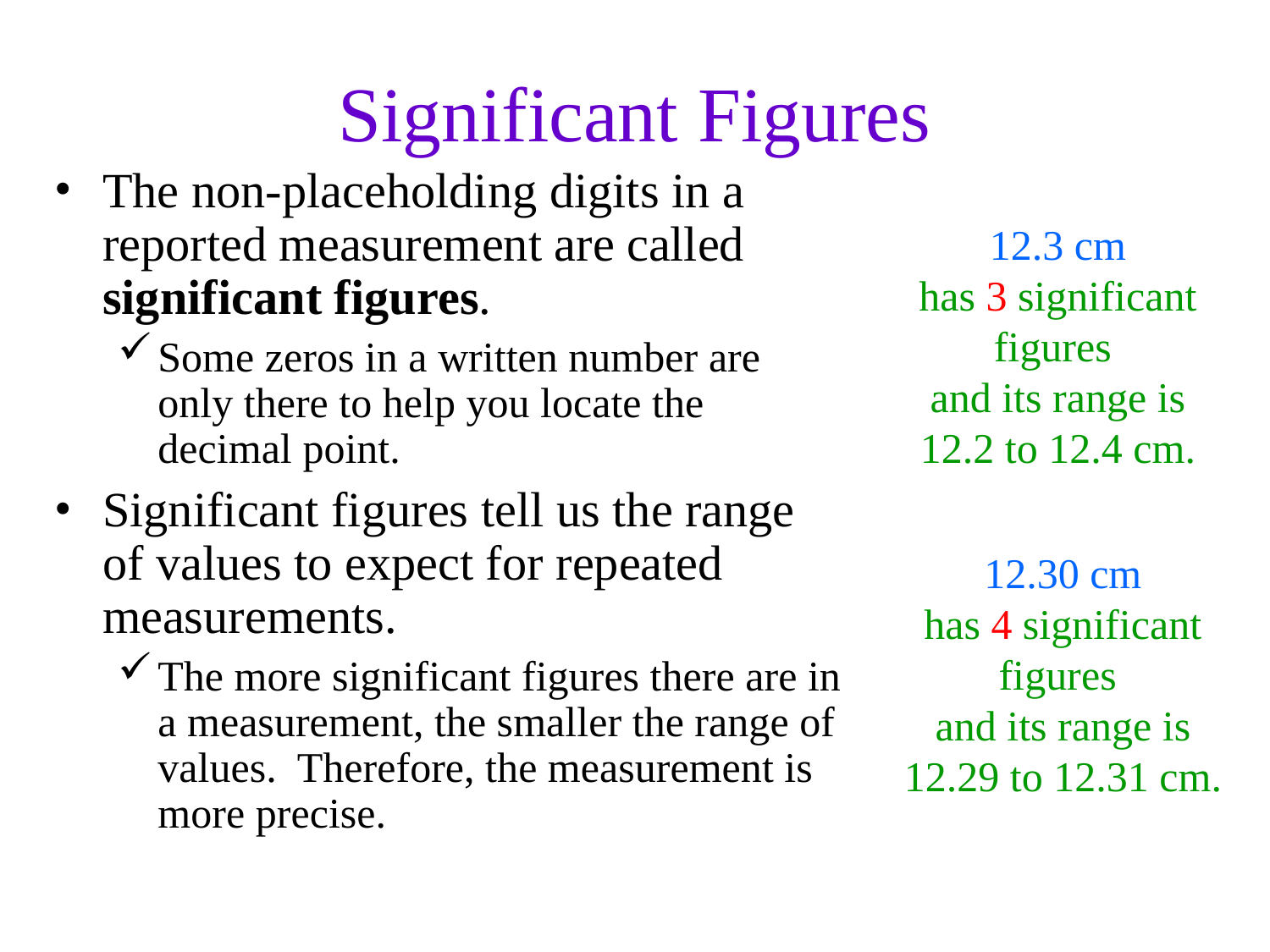

Significant Figures
The non-placeholding digits in a reported measurement are called significant figures.
Some zeros in a written number are only there to help you locate the decimal point.
Significant figures tell us the range of values to expect for repeated measurements.
The more significant figures there are in a measurement, the smaller the range of values.  Therefore, the measurement is more precise.
12.3 cm
has 3 significant figures
and its range is
12.2 to 12.4 cm.
12.30 cm
has 4 significant figures
and its range is
12.29 to 12.31 cm.